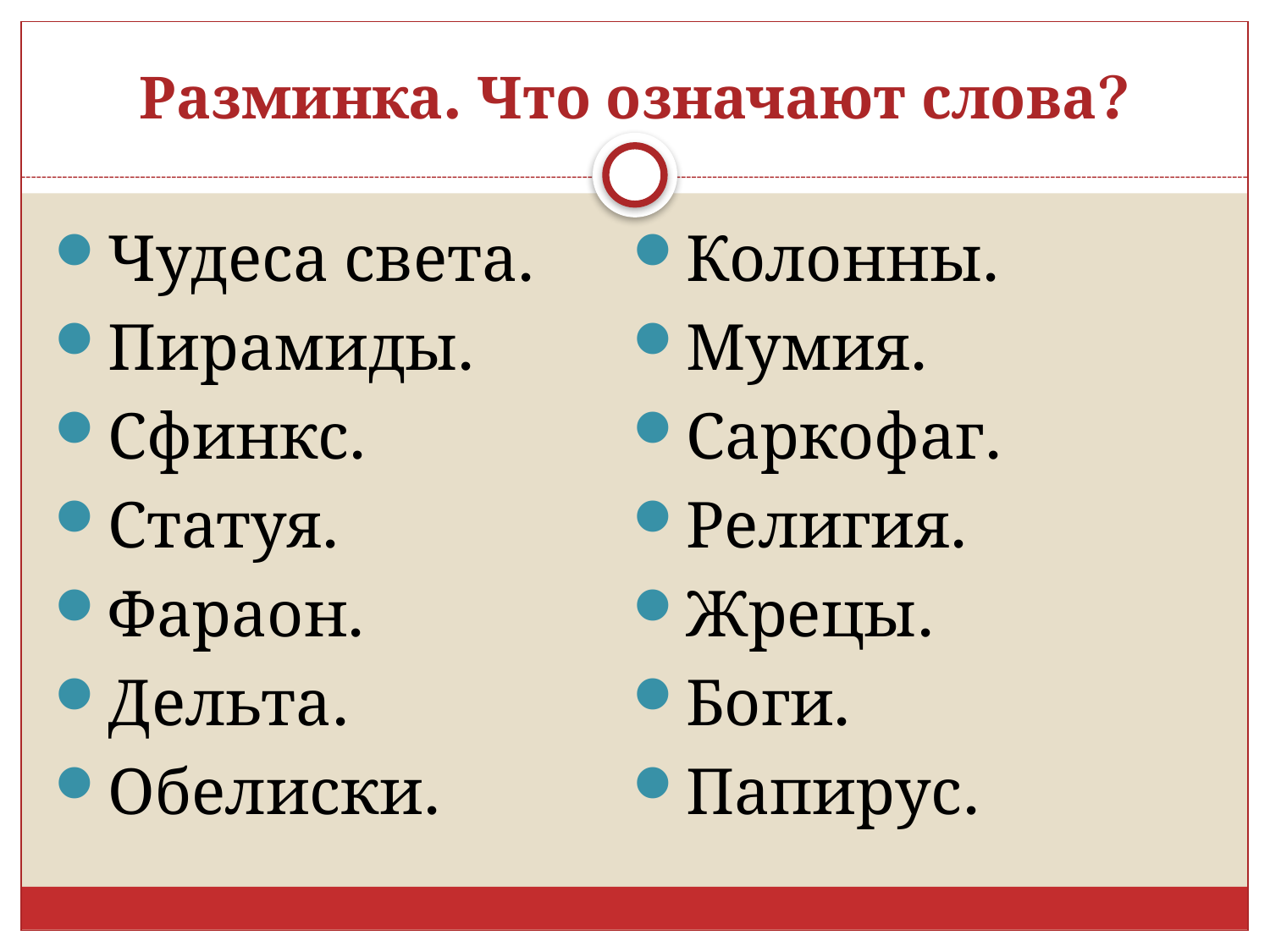

# Разминка. Что означают слова?
Чудеса света.
Пирамиды.
Сфинкс.
Статуя.
Фараон.
Дельта.
Обелиски.
Колонны.
Мумия.
Саркофаг.
Религия.
Жрецы.
Боги.
Папирус.